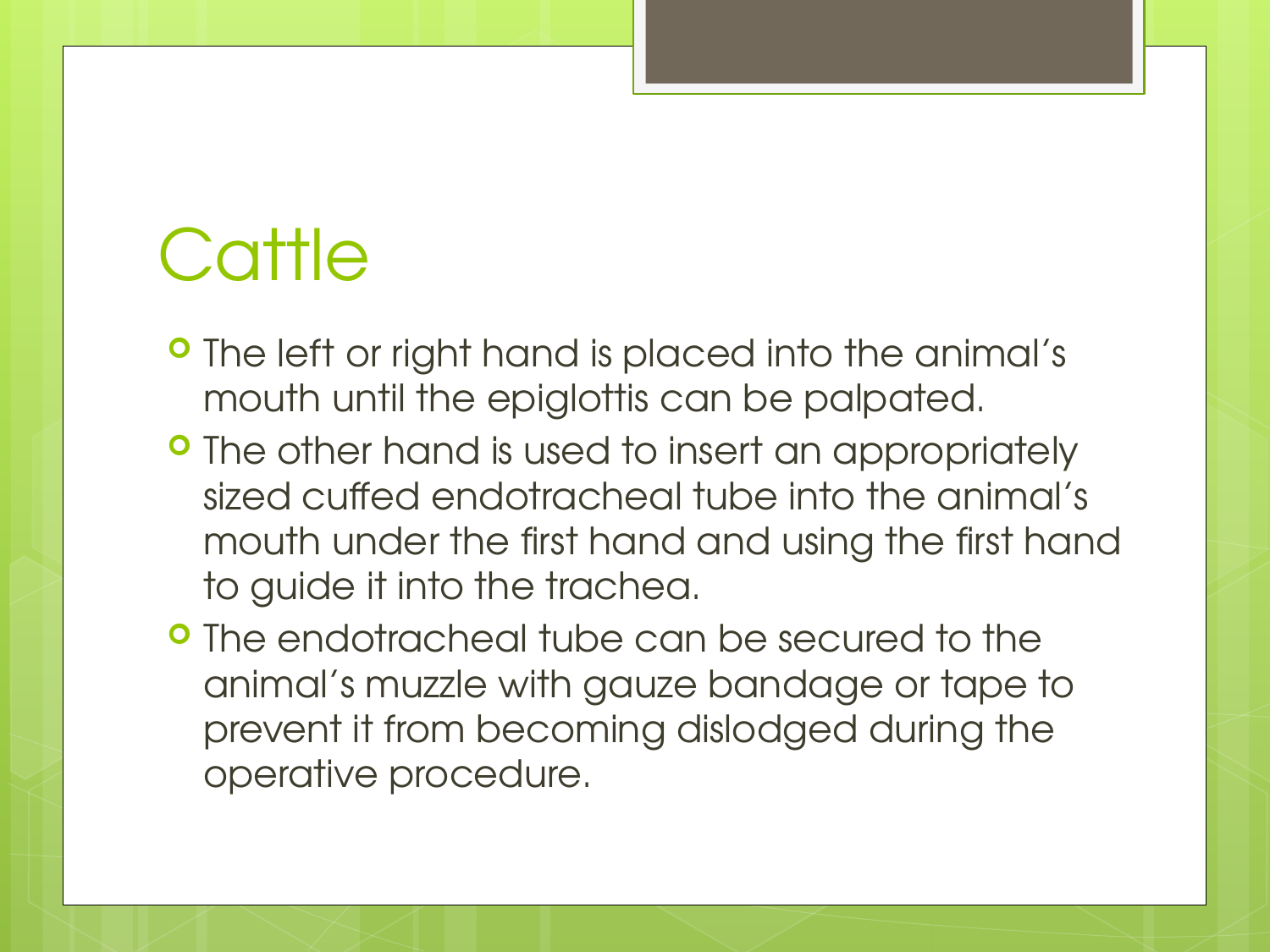

# Cattle
The left or right hand is placed into the animal’s mouth until the epiglottis can be palpated.
The other hand is used to insert an appropriately sized cuffed endotracheal tube into the animal’s mouth under the first hand and using the first hand to guide it into the trachea.
The endotracheal tube can be secured to the animal’s muzzle with gauze bandage or tape to prevent it from becoming dislodged during the operative procedure.